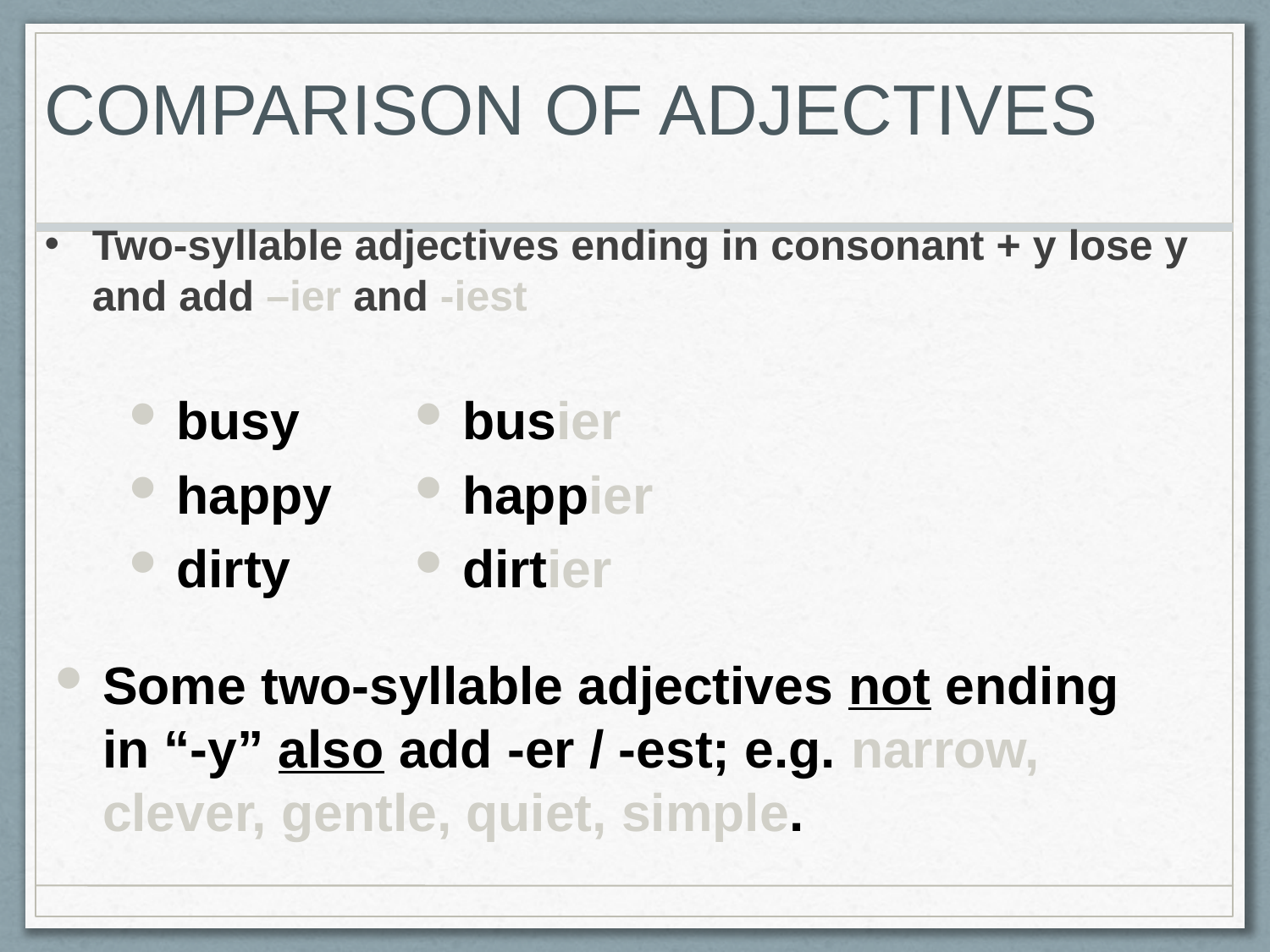

# COMPARISON OF ADJECTIVES
Two-syllable adjectives ending in consonant + y lose y and add –ier and -iest
busy
happy
dirty

busier
happier
dirtier

Some two-syllable adjectives not ending in “-y” also add -er / -est; e.g. narrow, clever, gentle, quiet, simple.